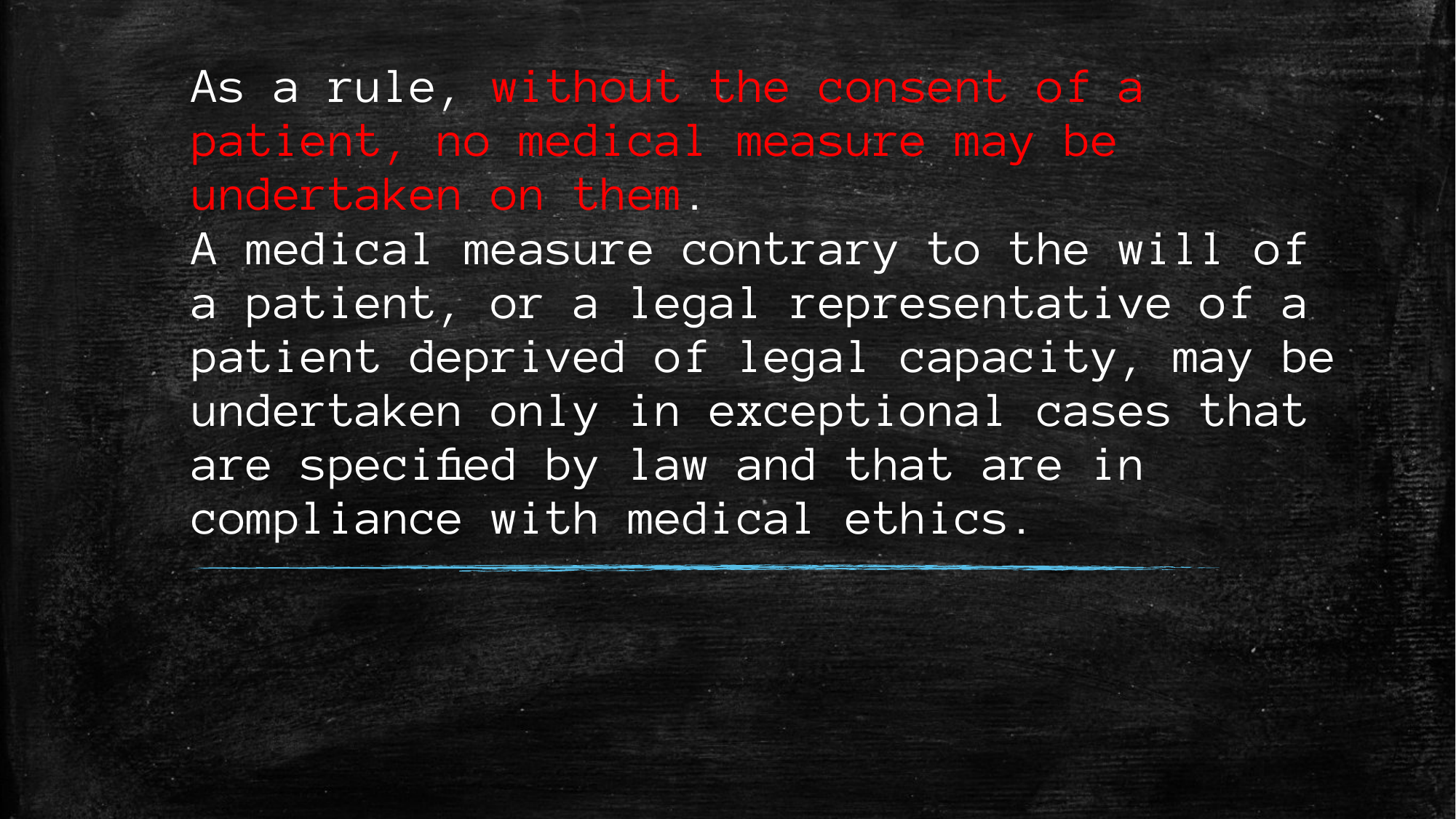

# As a rule, without the consent of a patient, no medical measure may be undertaken on them. A medical measure contrary to the will of a patient, or a legal representative of a patient deprived of legal capacity, may be undertaken only in exceptional cases that are speciﬁed by law and that are in compliance with medical ethics.